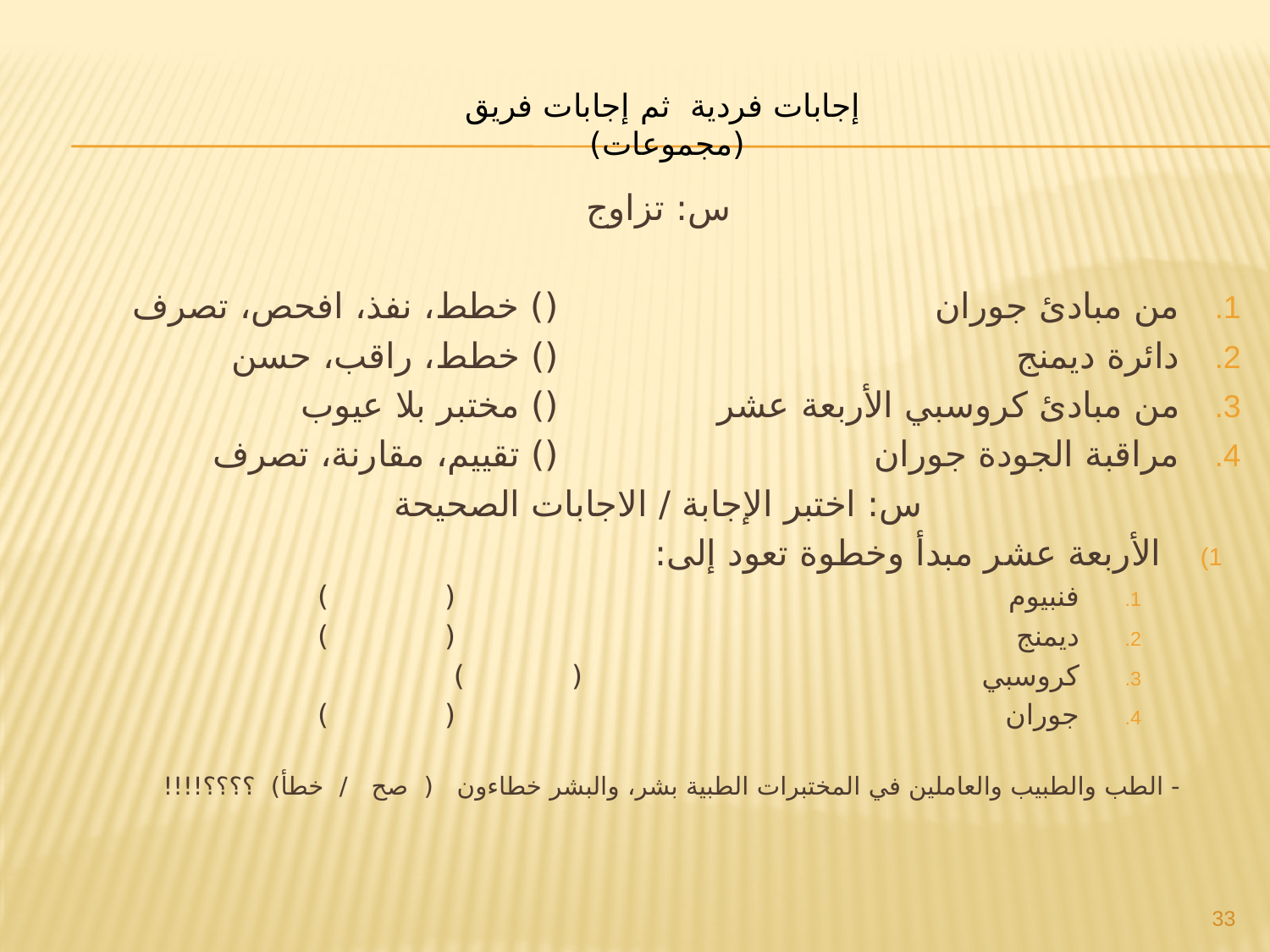

إجابات فردية  ثم إجابات فريق (مجموعات)
س: تزاوج

من مبادئ جوران 	  		(	) خطط، نفذ، افحص، تصرف
دائرة ديمنج 				(	) خطط، راقب، حسن
من مبادئ كروسبي الأربعة عشر 		(	) مختبر بلا عيوب
مراقبة الجودة جوران			(	) تقييم، مقارنة، تصرف
س: اختبر الإجابة / الاجابات الصحيحة
الأربعة عشر مبدأ وخطوة تعود إلى:
فنبيوم 					(	)
ديمنج  					(	)
كروسبي  				(	)
جوران  					(	)

- الطب والطبيب والعاملين في المختبرات الطبية بشر، والبشر خطاءون   (  صح   /  خطأ)  ؟؟؟؟!!!!

33